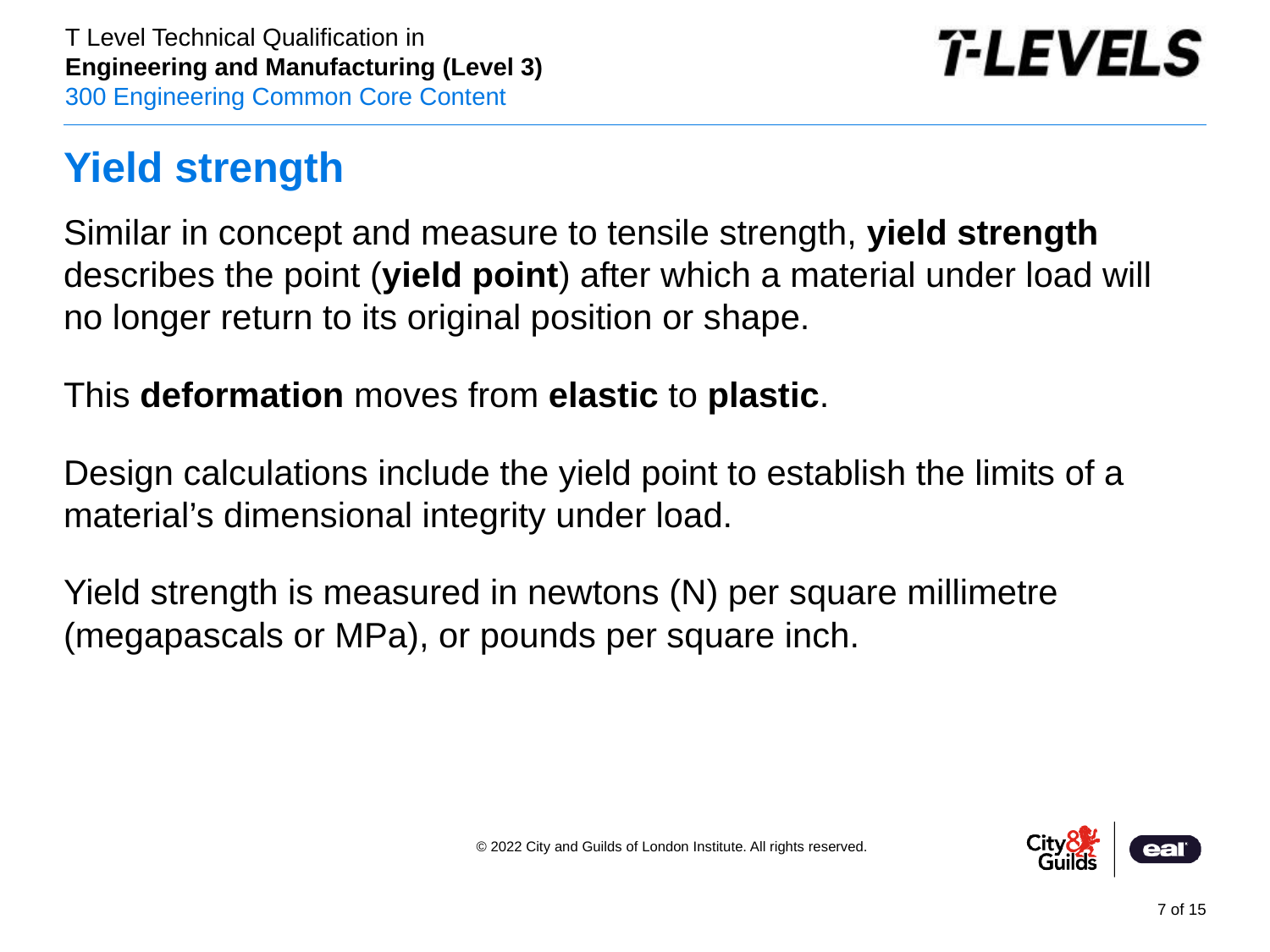

# Yield strength
Similar in concept and measure to tensile strength, yield strength describes the point (yield point) after which a material under load will no longer return to its original position or shape.
This deformation moves from elastic to plastic.
Design calculations include the yield point to establish the limits of a material’s dimensional integrity under load.
Yield strength is measured in newtons (N) per square millimetre (megapascals or MPa), or pounds per square inch.